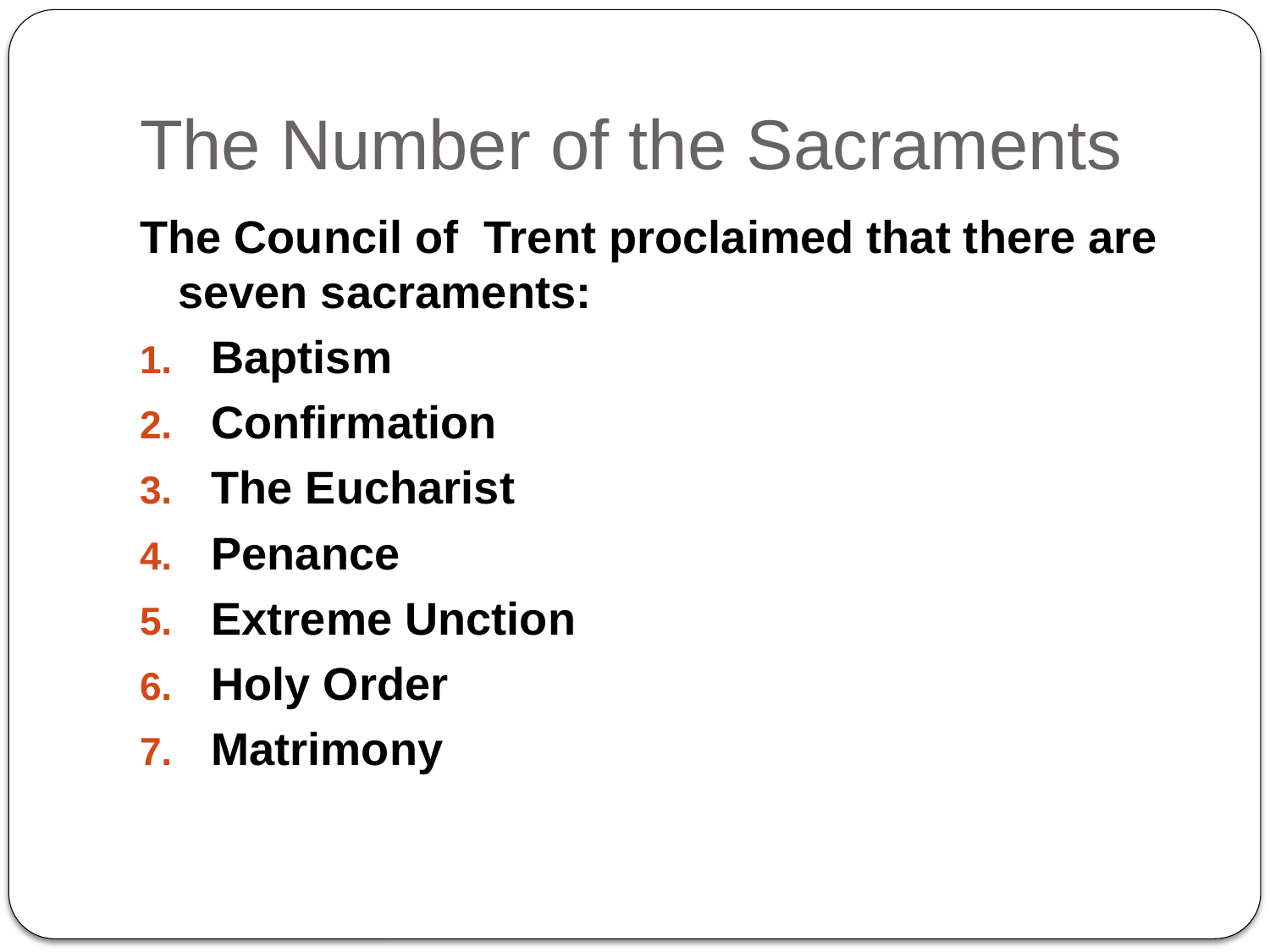

# The Number of the Sacraments
The Council of  Trent proclaimed that there are seven sacraments:
Baptism
Confirmation
The Eucharist
Penance
Extreme Unction
Holy Order
Matrimony